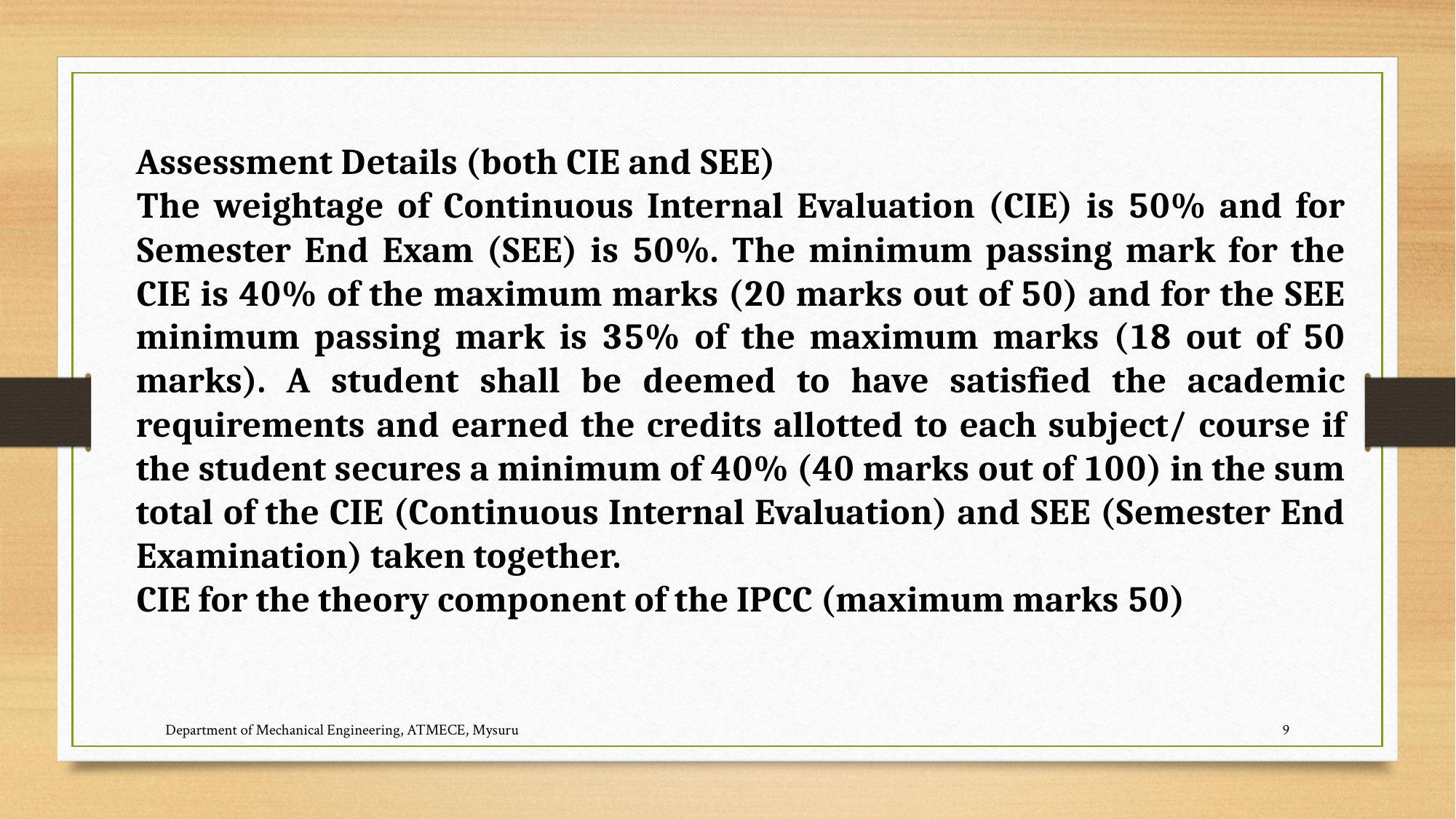

Assessment Details (both CIE and SEE)
The weightage of Continuous Internal Evaluation (CIE) is 50% and for Semester End Exam (SEE) is 50%. The minimum passing mark for the CIE is 40% of the maximum marks (20 marks out of 50) and for the SEE minimum passing mark is 35% of the maximum marks (18 out of 50 marks). A student shall be deemed to have satisfied the academic requirements and earned the credits allotted to each subject/ course if the student secures a minimum of 40% (40 marks out of 100) in the sum total of the CIE (Continuous Internal Evaluation) and SEE (Semester End Examination) taken together.
CIE for the theory component of the IPCC (maximum marks 50)
Department of Mechanical Engineering, ATMECE, Mysuru
9